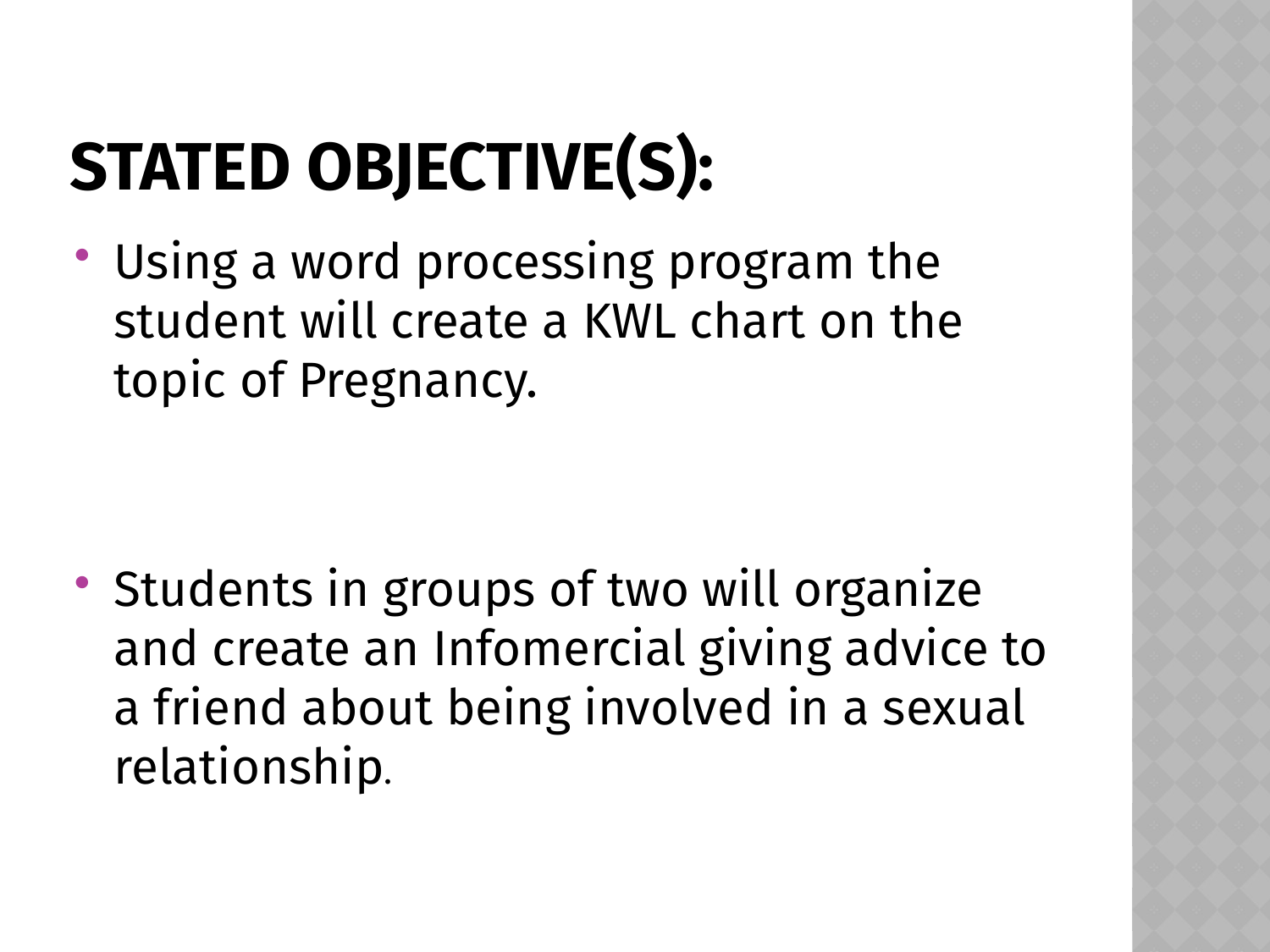

# Stated Objective(s):
Using a word processing program the student will create a KWL chart on the topic of Pregnancy.

Students in groups of two will organize and create an Infomercial giving advice to a friend about being involved in a sexual relationship.